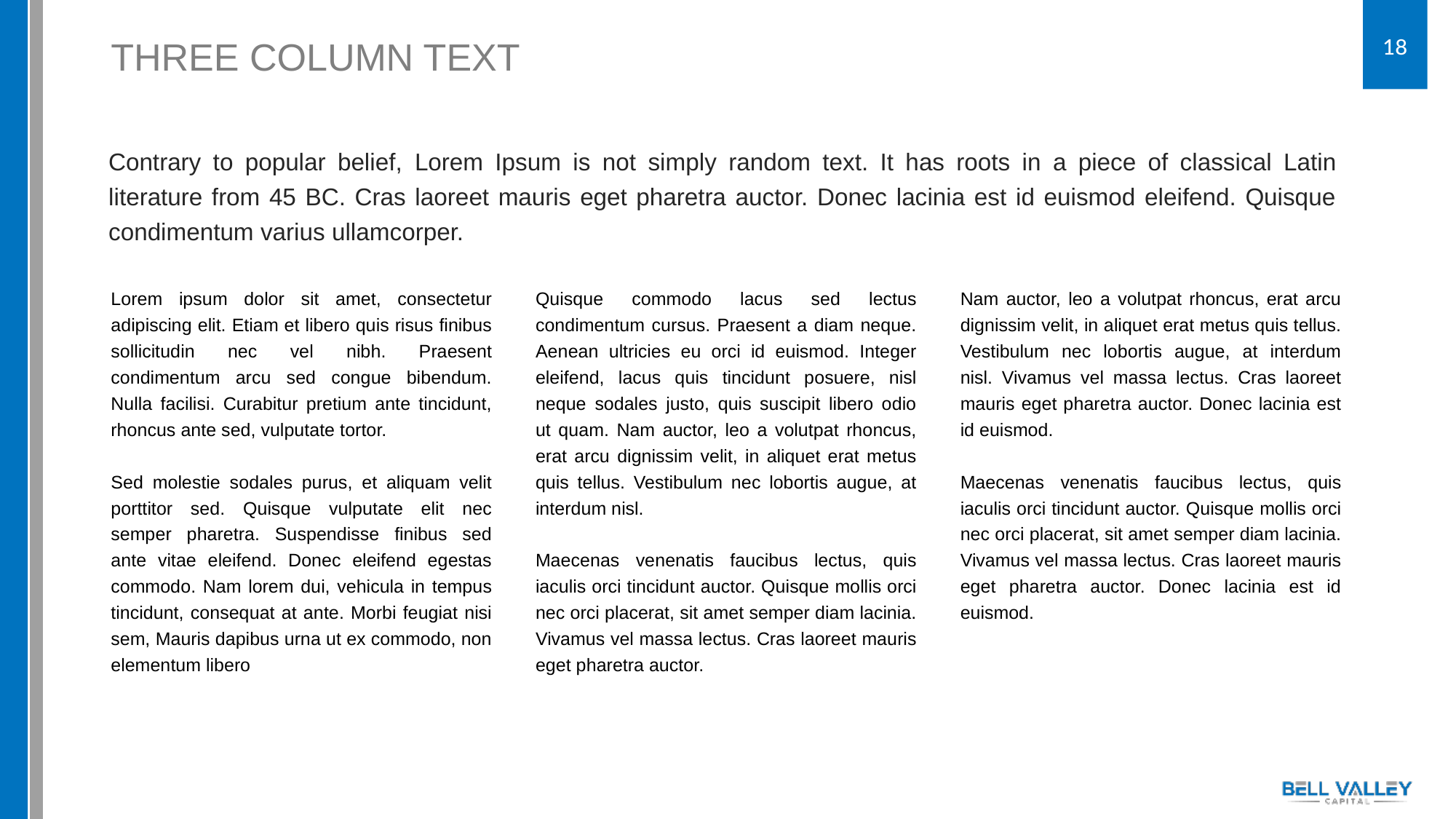

18
# Three column text
Contrary to popular belief, Lorem Ipsum is not simply random text. It has roots in a piece of classical Latin literature from 45 BC. Cras laoreet mauris eget pharetra auctor. Donec lacinia est id euismod eleifend. Quisque condimentum varius ullamcorper.

Lorem ipsum dolor sit amet, consectetur adipiscing elit. Etiam et libero quis risus finibus sollicitudin nec vel nibh. Praesent condimentum arcu sed congue bibendum. Nulla facilisi. Curabitur pretium ante tincidunt, rhoncus ante sed, vulputate tortor.

Sed molestie sodales purus, et aliquam velit porttitor sed. Quisque vulputate elit nec semper pharetra. Suspendisse finibus sed ante vitae eleifend. Donec eleifend egestas commodo. Nam lorem dui, vehicula in tempus tincidunt, consequat at ante. Morbi feugiat nisi sem, Mauris dapibus urna ut ex commodo, non elementum libero
Quisque commodo lacus sed lectus condimentum cursus. Praesent a diam neque. Aenean ultricies eu orci id euismod. Integer eleifend, lacus quis tincidunt posuere, nisl neque sodales justo, quis suscipit libero odio ut quam. Nam auctor, leo a volutpat rhoncus, erat arcu dignissim velit, in aliquet erat metus quis tellus. Vestibulum nec lobortis augue, at interdum nisl.

Maecenas venenatis faucibus lectus, quis iaculis orci tincidunt auctor. Quisque mollis orci nec orci placerat, sit amet semper diam lacinia. Vivamus vel massa lectus. Cras laoreet mauris eget pharetra auctor.
Nam auctor, leo a volutpat rhoncus, erat arcu dignissim velit, in aliquet erat metus quis tellus. Vestibulum nec lobortis augue, at interdum nisl. Vivamus vel massa lectus. Cras laoreet mauris eget pharetra auctor. Donec lacinia est id euismod.

Maecenas venenatis faucibus lectus, quis iaculis orci tincidunt auctor. Quisque mollis orci nec orci placerat, sit amet semper diam lacinia. Vivamus vel massa lectus. Cras laoreet mauris eget pharetra auctor. Donec lacinia est id euismod.